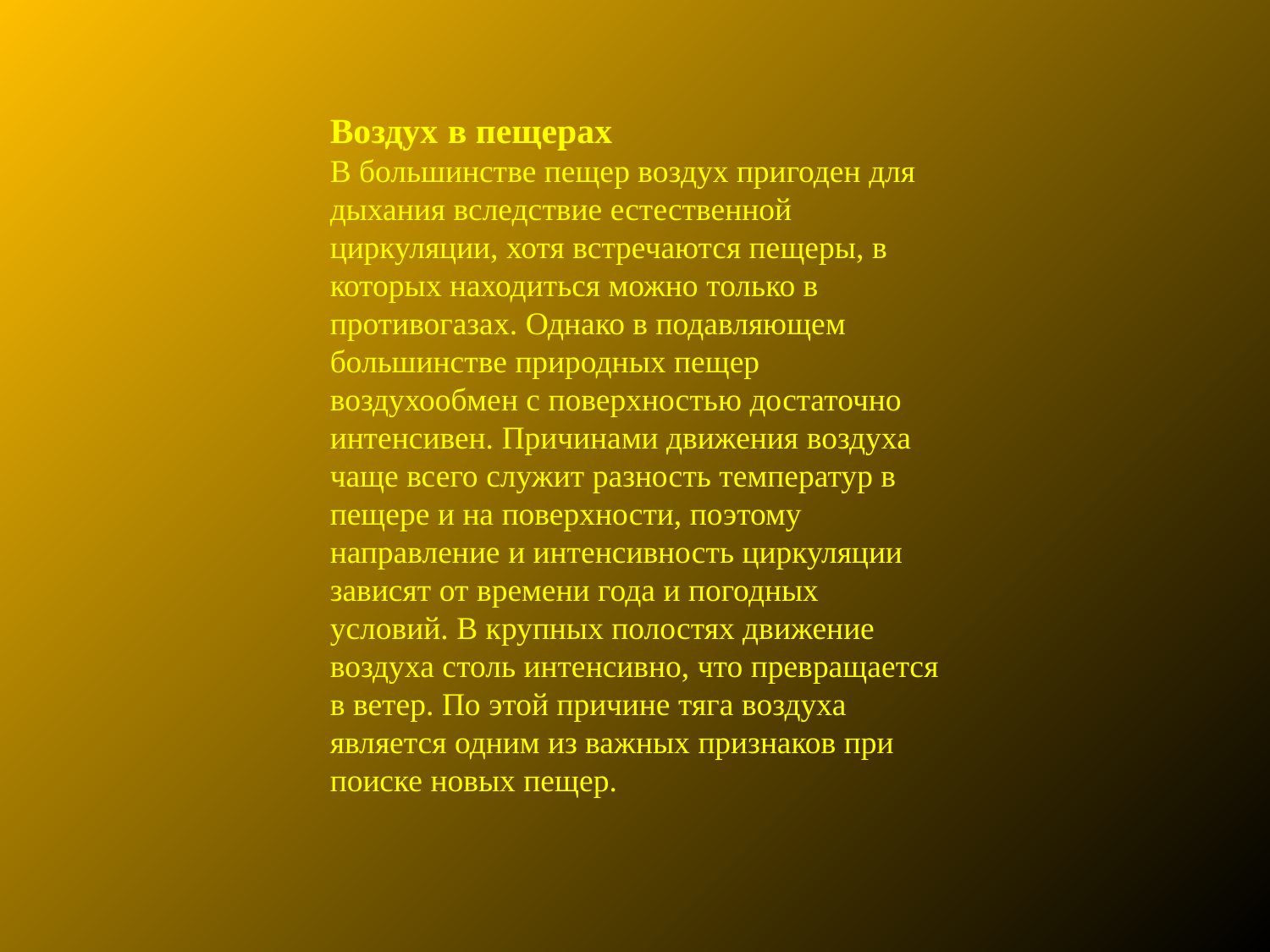

Воздух в пещерах
В большинстве пещер воздух пригоден для дыхания вследствие естественной циркуляции, хотя встречаются пещеры, в которых находиться можно только в противогазах. Однако в подавляющем большинстве природных пещер воздухообмен с поверхностью достаточно интенсивен. Причинами движения воздуха чаще всего служит разность температур в пещере и на поверхности, поэтому направление и интенсивность циркуляции зависят от времени года и погодных условий. В крупных полостях движение воздуха столь интенсивно, что превращается в ветер. По этой причине тяга воздуха является одним из важных признаков при поиске новых пещер.